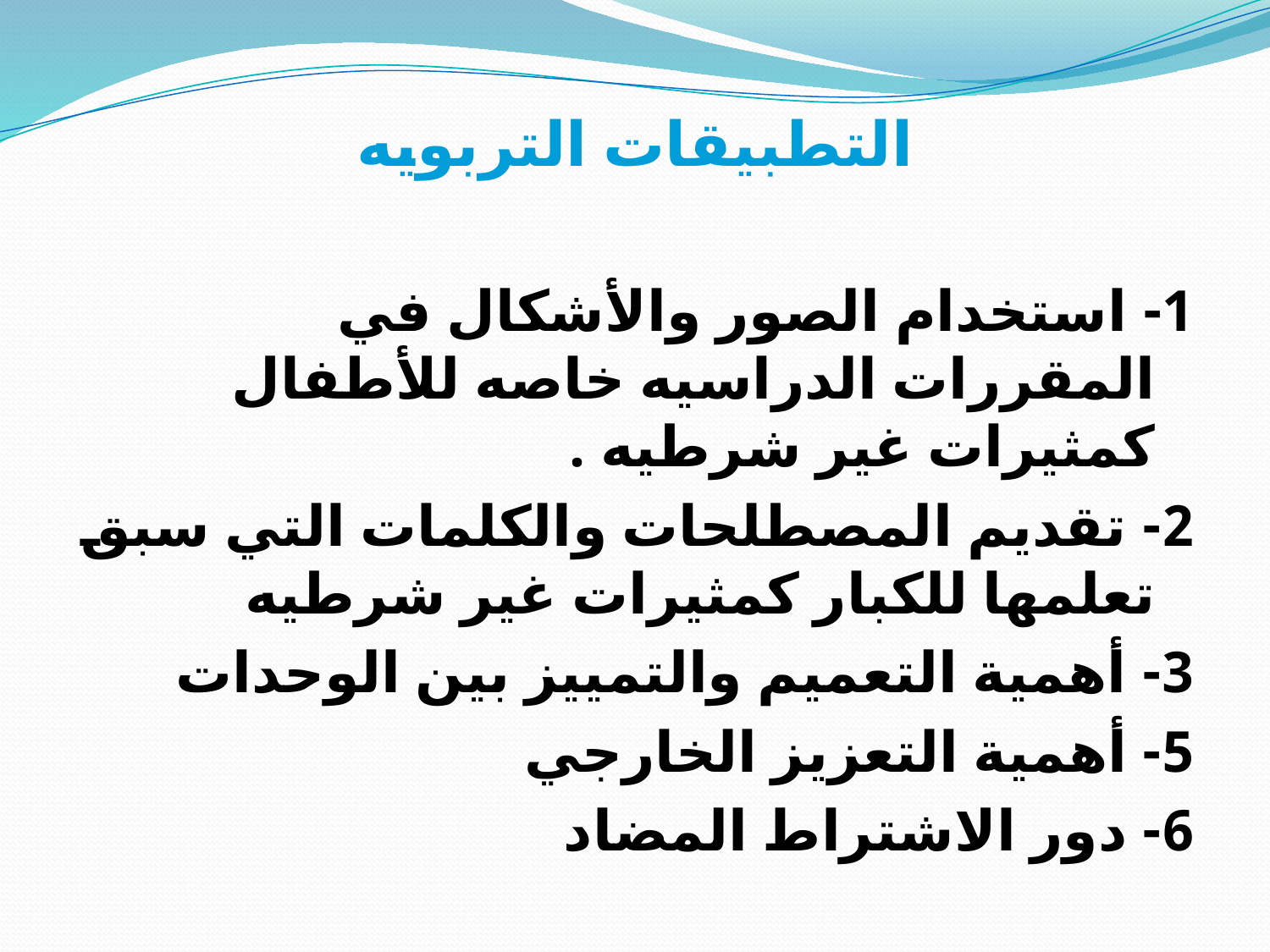

# التطبيقات التربويه
1- استخدام الصور والأشكال في المقررات الدراسيه خاصه للأطفال كمثيرات غير شرطيه .
2- تقديم المصطلحات والكلمات التي سبق تعلمها للكبار كمثيرات غير شرطيه
3- أهمية التعميم والتمييز بين الوحدات
5- أهمية التعزيز الخارجي
6- دور الاشتراط المضاد